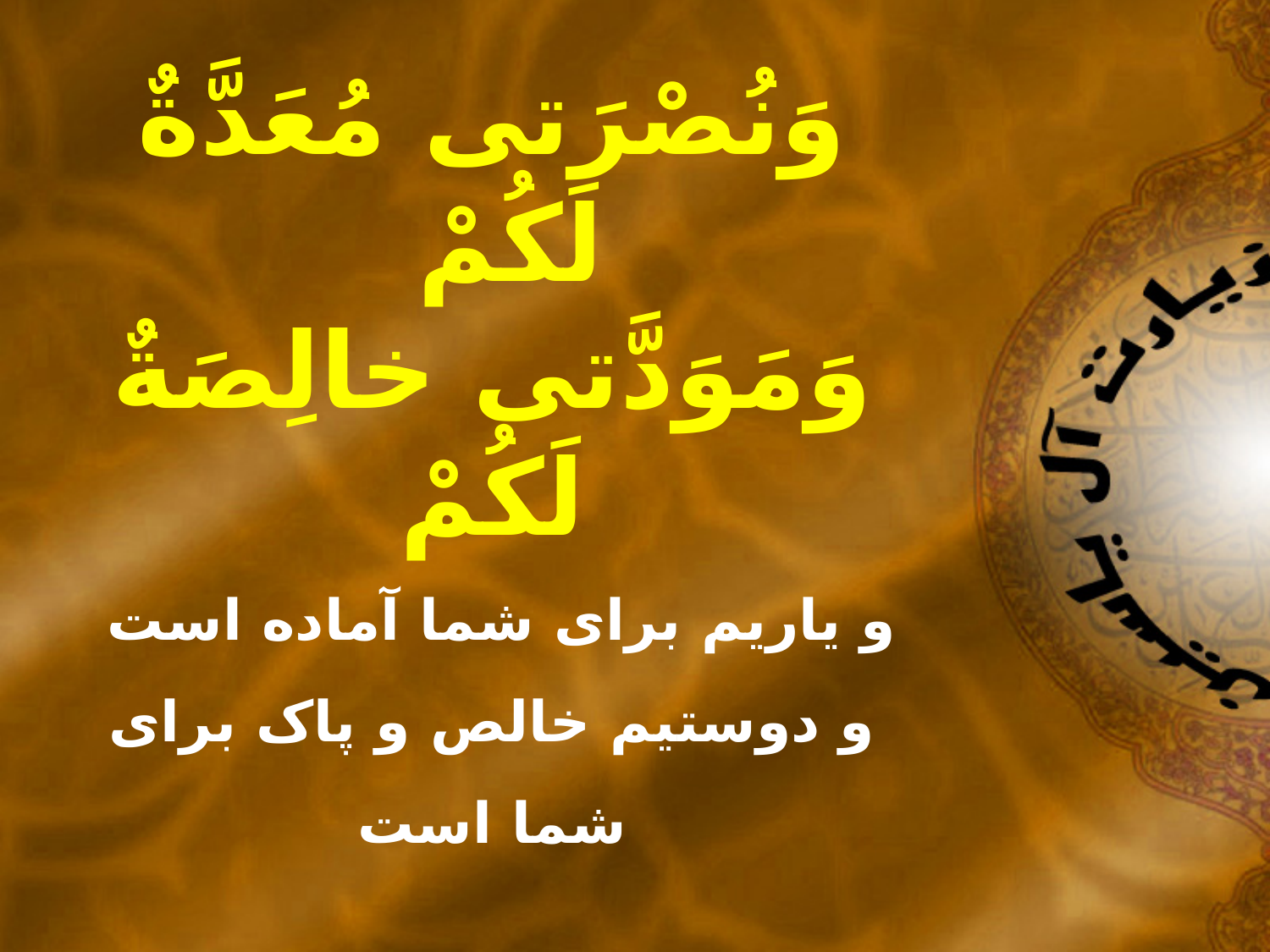

وَنُصْرَتى مُعَدَّةٌ لَکُمْ
وَمَوَدَّتى خالِصَةٌ لَکُمْ
و ياريم براى شما آماده است
و دوستيم خالص و پاک براى شما است